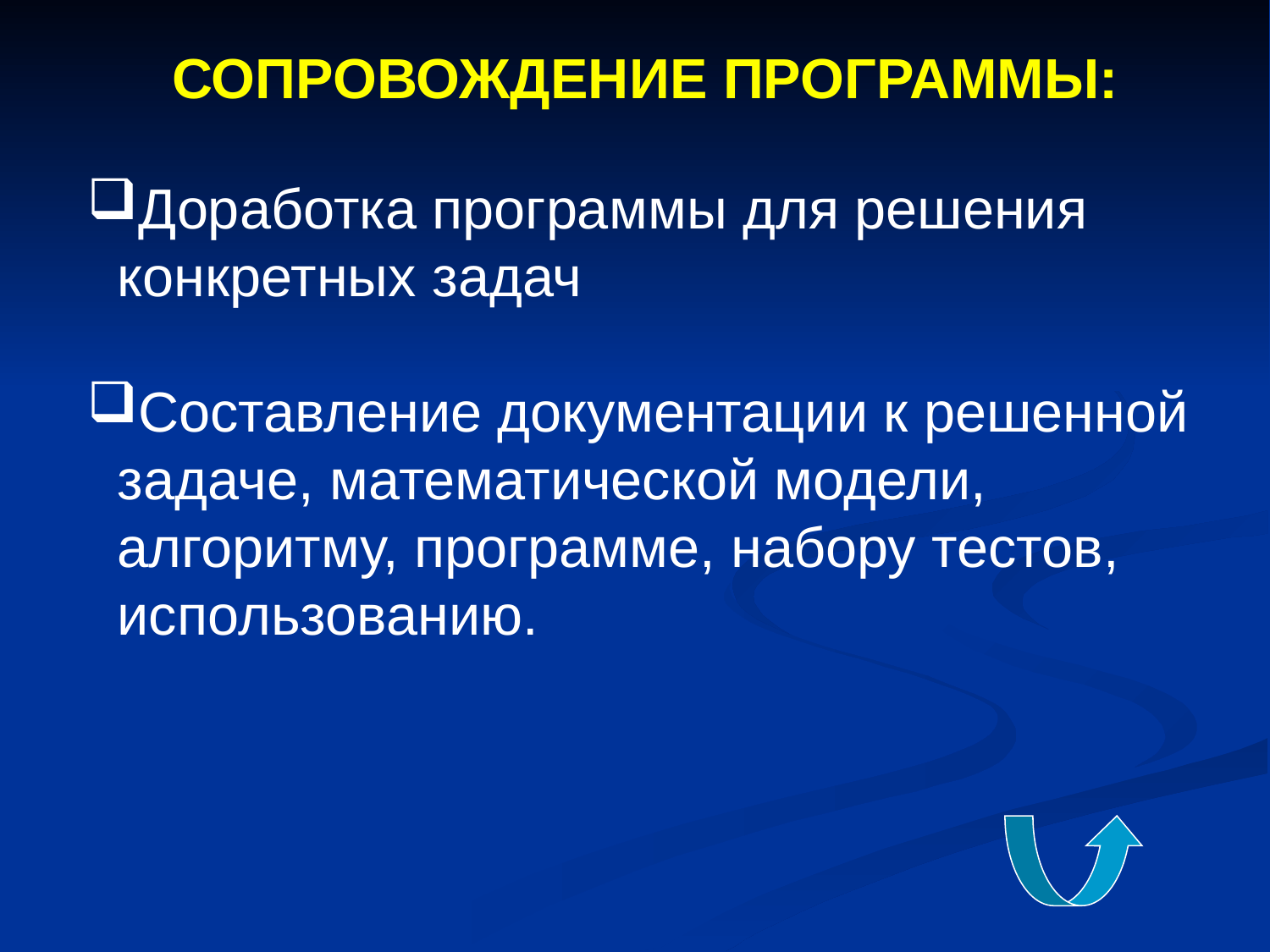

СОПРОВОЖДЕНИЕ ПРОГРАММЫ:
Доработка программы для решения конкретных задач

Составление документации к решенной задаче, математической модели, алгоритму, программе, набору тестов, использованию.